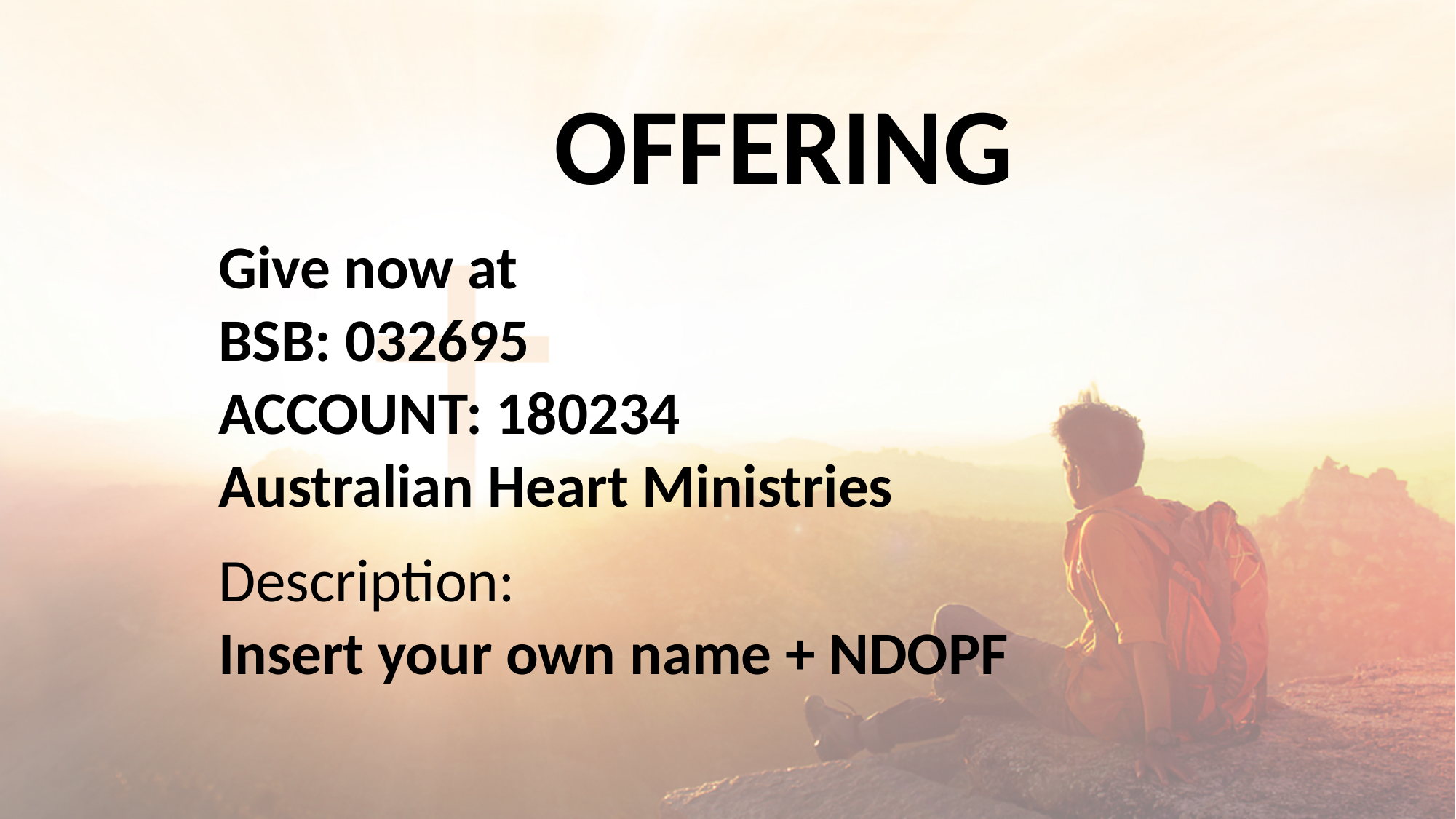

OFFERING

Give now at
BSB: 032695
ACCOUNT: 180234
Australian Heart Ministries

Description:
Insert your own name + NDOPF
#